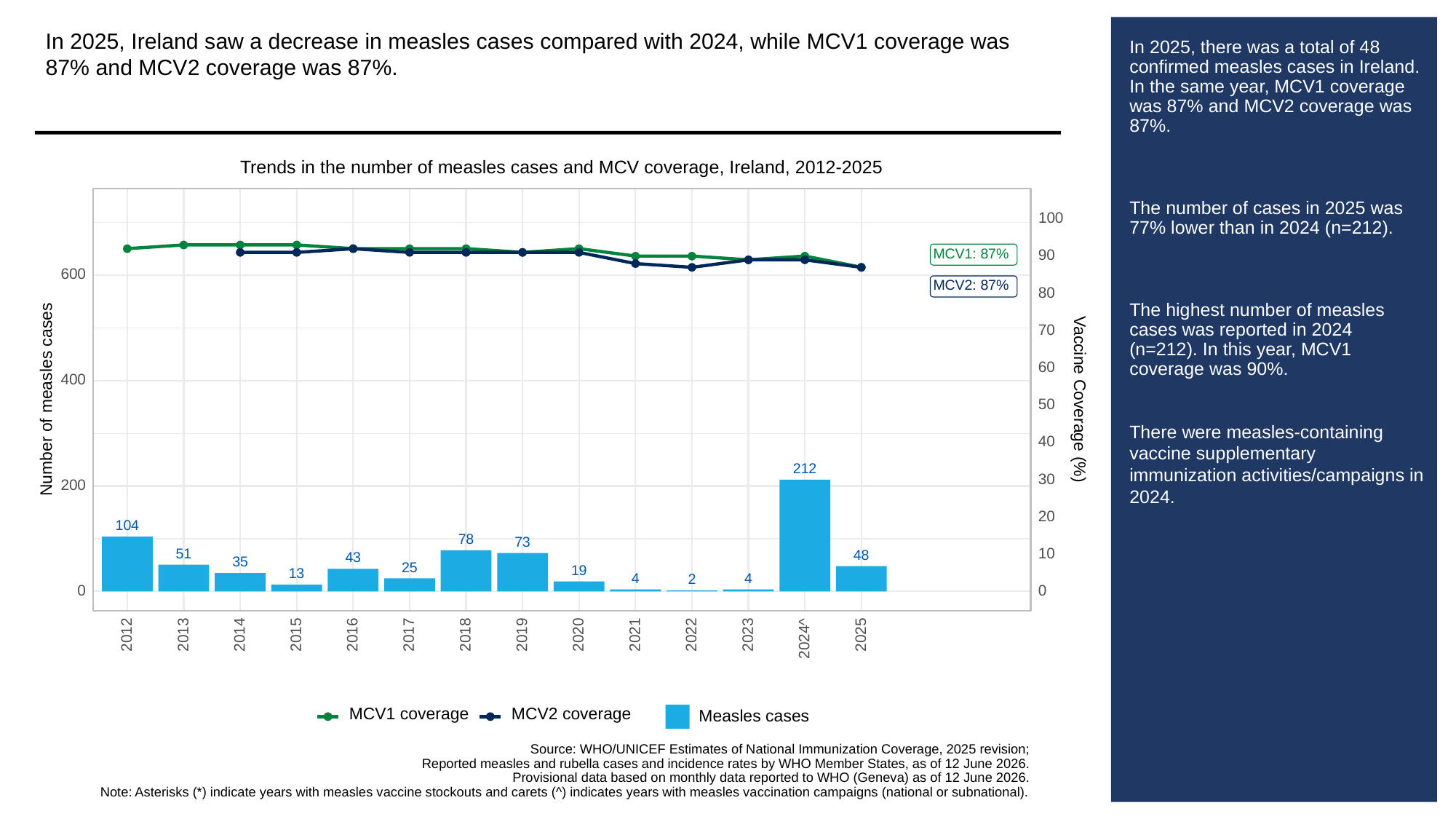

In 2025, Ireland saw a decrease in measles cases compared with 2024, while MCV1 coverage was 87% and MCV2 coverage was 87%.
# In 2025, there was a total of 48 confirmed measles cases in Ireland. In the same year, MCV1 coverage was 87% and MCV2 coverage was 87%.

The number of cases in 2025 was 77% lower than in 2024 (n=212).

The highest number of measles cases was reported in 2024 (n=212). In this year, MCV1 coverage was 90%.

There were measles-containing vaccine supplementary immunization activities/campaigns in 2024.

Trends in the number of measles cases and MCV coverage, Ireland, 2012-2025

100

MCV1: 87%
90

600

MCV2: 87%
80
70

60
400

Vaccine Coverage (%)
Number of measles cases
50

40
212
30

200

20
104
78

73

10
51

48

43
35
25

19

13

4
4
2

0
0

2013
2023
2012
2014
2015
2016
2017
2018
2019
2020
2021
2022
2025
2024^

MCV1 coverage
MCV2 coverage
Measles cases

Source: WHO/UNICEF Estimates of National Immunization Coverage, 2025 revision;
Reported measles and rubella cases and incidence rates by WHO Member States, as of 12 June 2026.
Provisional data based on monthly data reported to WHO (Geneva) as of 12 June 2026.
Note: Asterisks (*) indicate years with measles vaccine stockouts and carets (^) indicates years with measles vaccination campaigns (national or subnational).